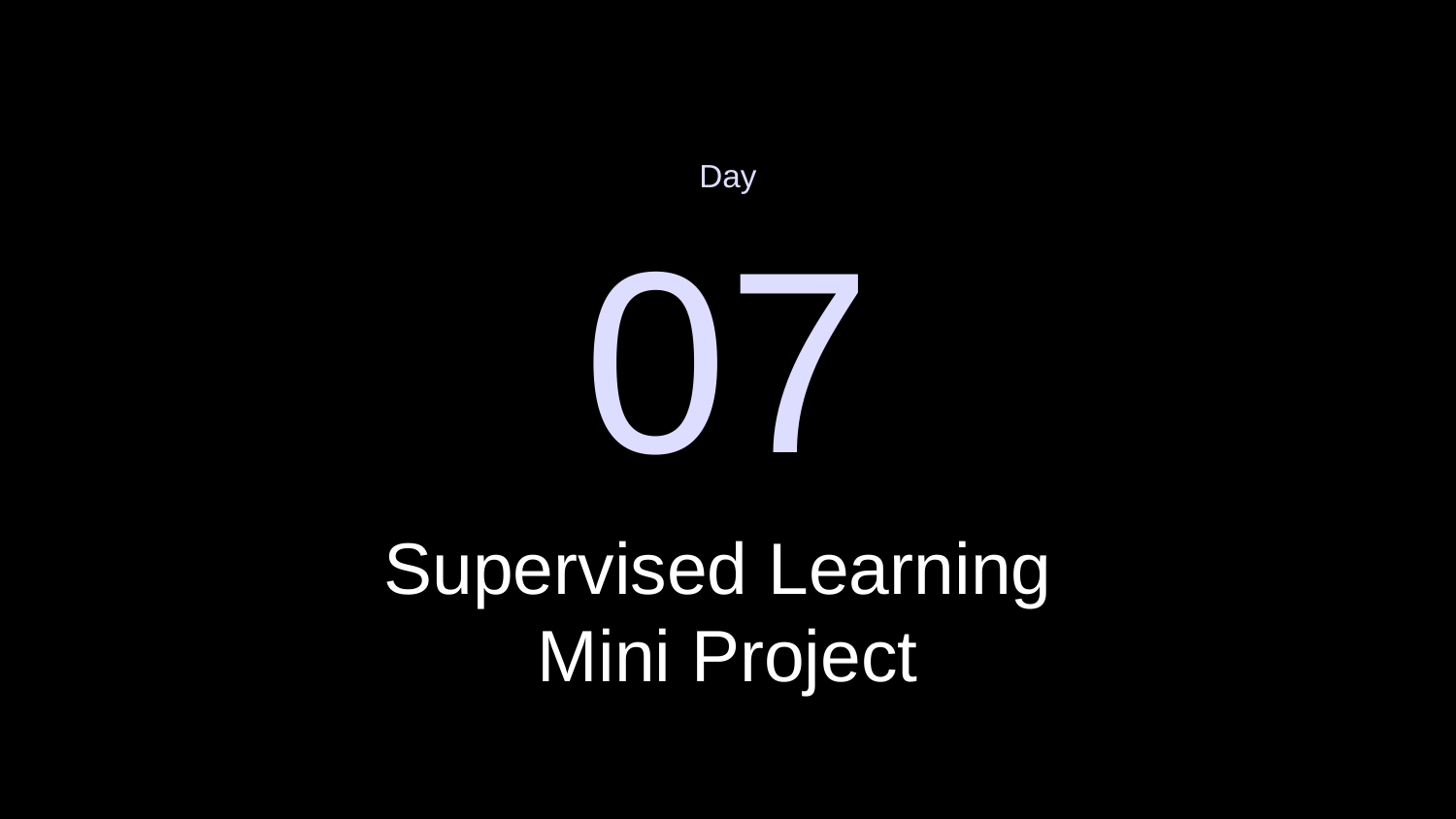

Day
07
# Supervised Learning Mini Project